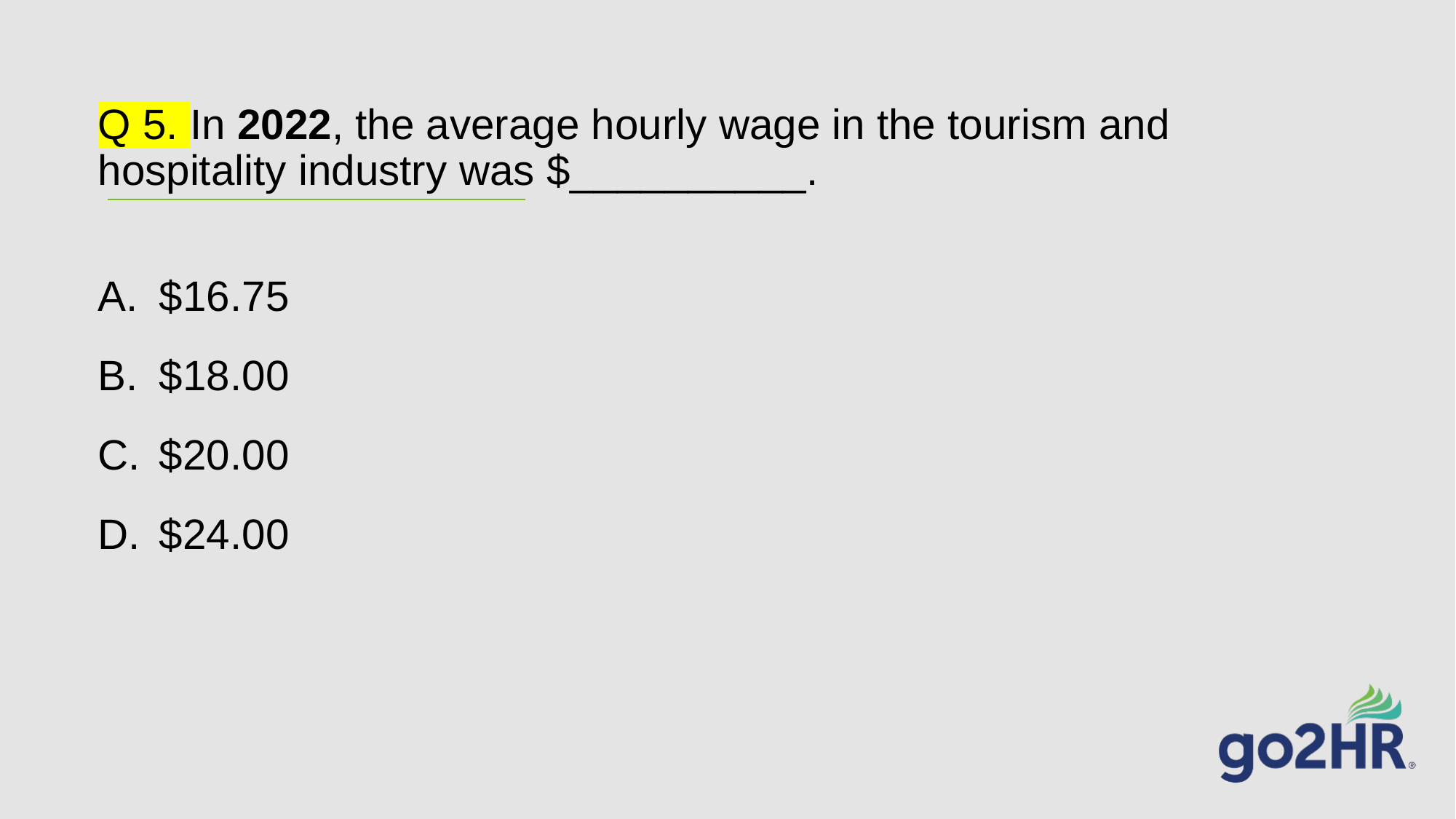

# Q 5. In 2022, the average hourly wage in the tourism and hospitality industry was $__________.
$16.75
$18.00
$20.00
$24.00